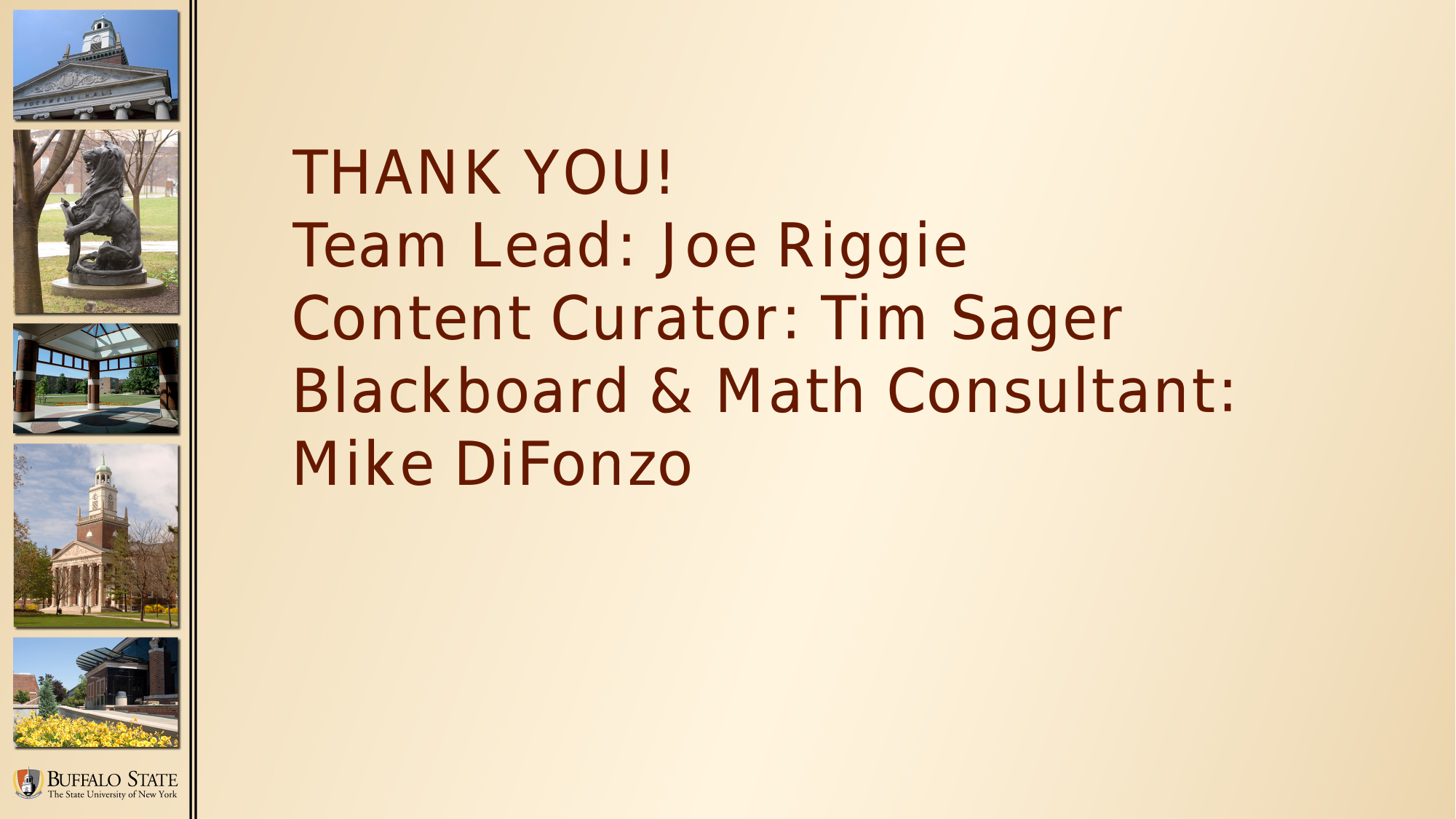

# THANK YOU! Team Lead: Joe Riggie Content Curator: Tim Sager Blackboard & Math Consultant: Mike DiFonzo